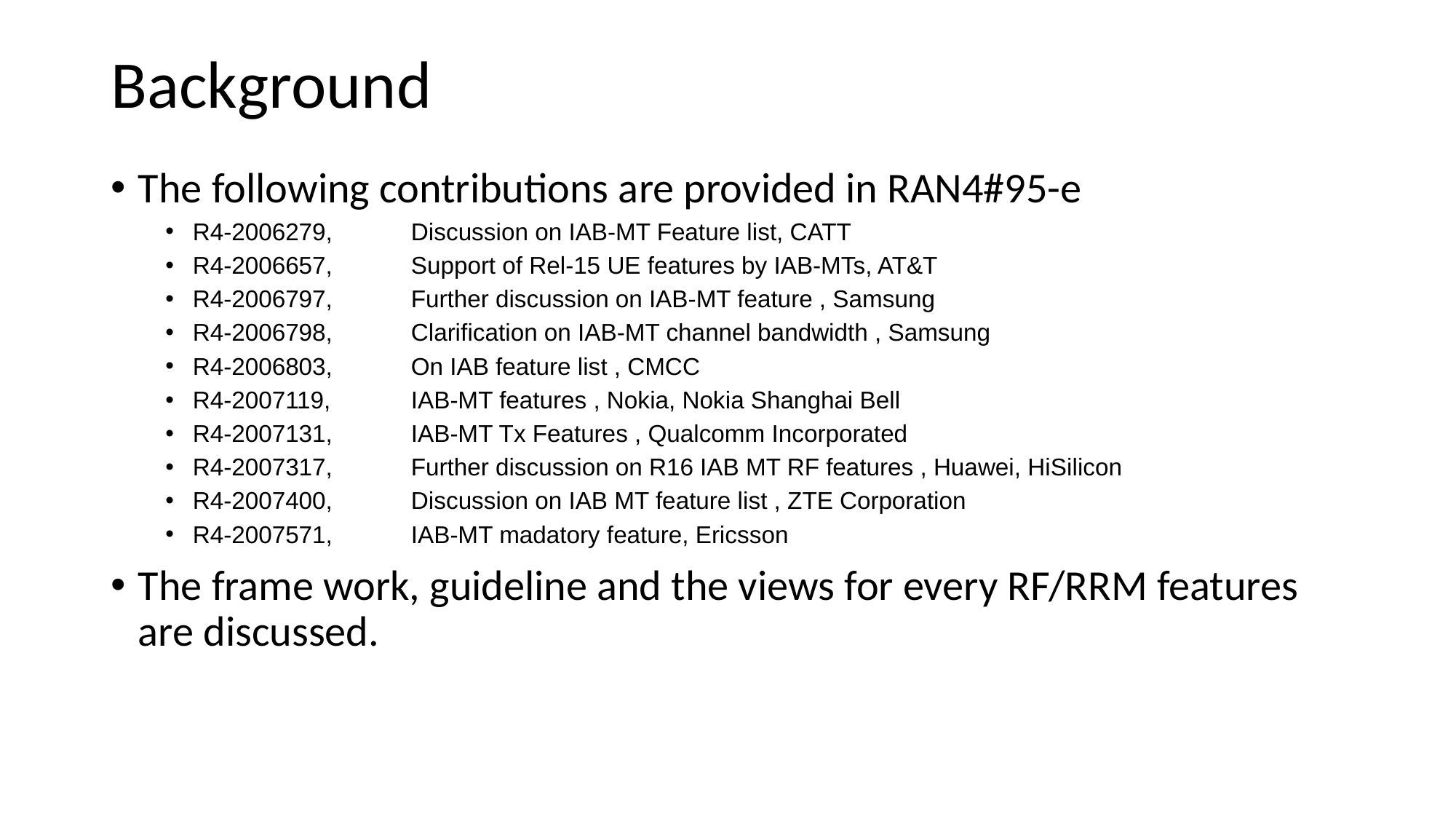

# Background
The following contributions are provided in RAN4#95-e
R4-2006279,	Discussion on IAB-MT Feature list, CATT
R4-2006657,	Support of Rel-15 UE features by IAB-MTs, AT&T
R4-2006797,	Further discussion on IAB-MT feature , Samsung
R4-2006798,	Clarification on IAB-MT channel bandwidth , Samsung
R4-2006803,	On IAB feature list , CMCC
R4-2007119,	IAB-MT features , Nokia, Nokia Shanghai Bell
R4-2007131,	IAB-MT Tx Features , Qualcomm Incorporated
R4-2007317,	Further discussion on R16 IAB MT RF features , Huawei, HiSilicon
R4-2007400,	Discussion on IAB MT feature list , ZTE Corporation
R4-2007571,	IAB-MT madatory feature, Ericsson
The frame work, guideline and the views for every RF/RRM features are discussed.